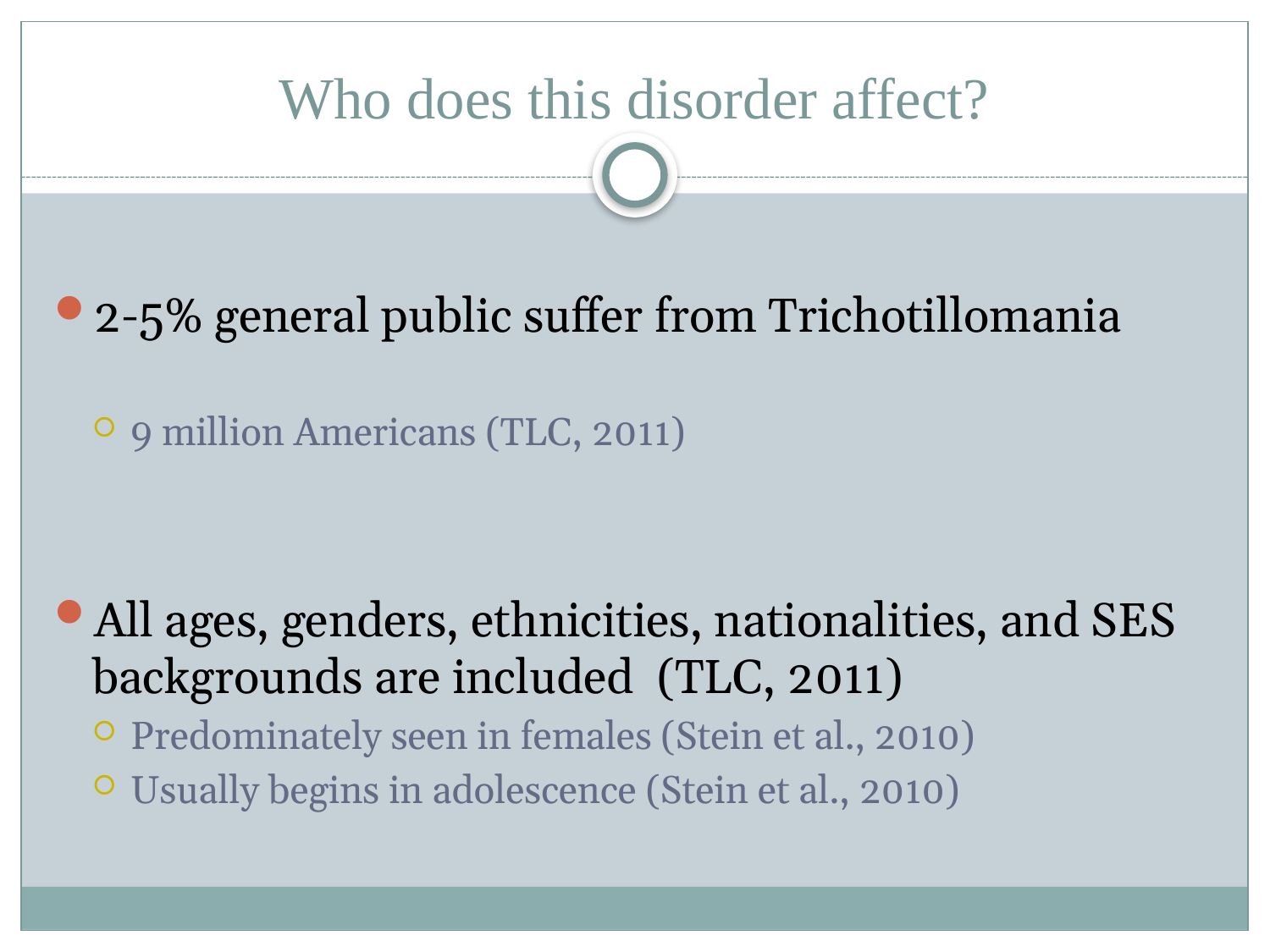

# Who does this disorder affect?

2-5% general public suffer from Trichotillomania
9 million Americans (TLC, 2011)

All ages, genders, ethnicities, nationalities, and SES backgrounds are included  (TLC, 2011)
Predominately seen in females (Stein et al., 2010)
Usually begins in adolescence (Stein et al., 2010)